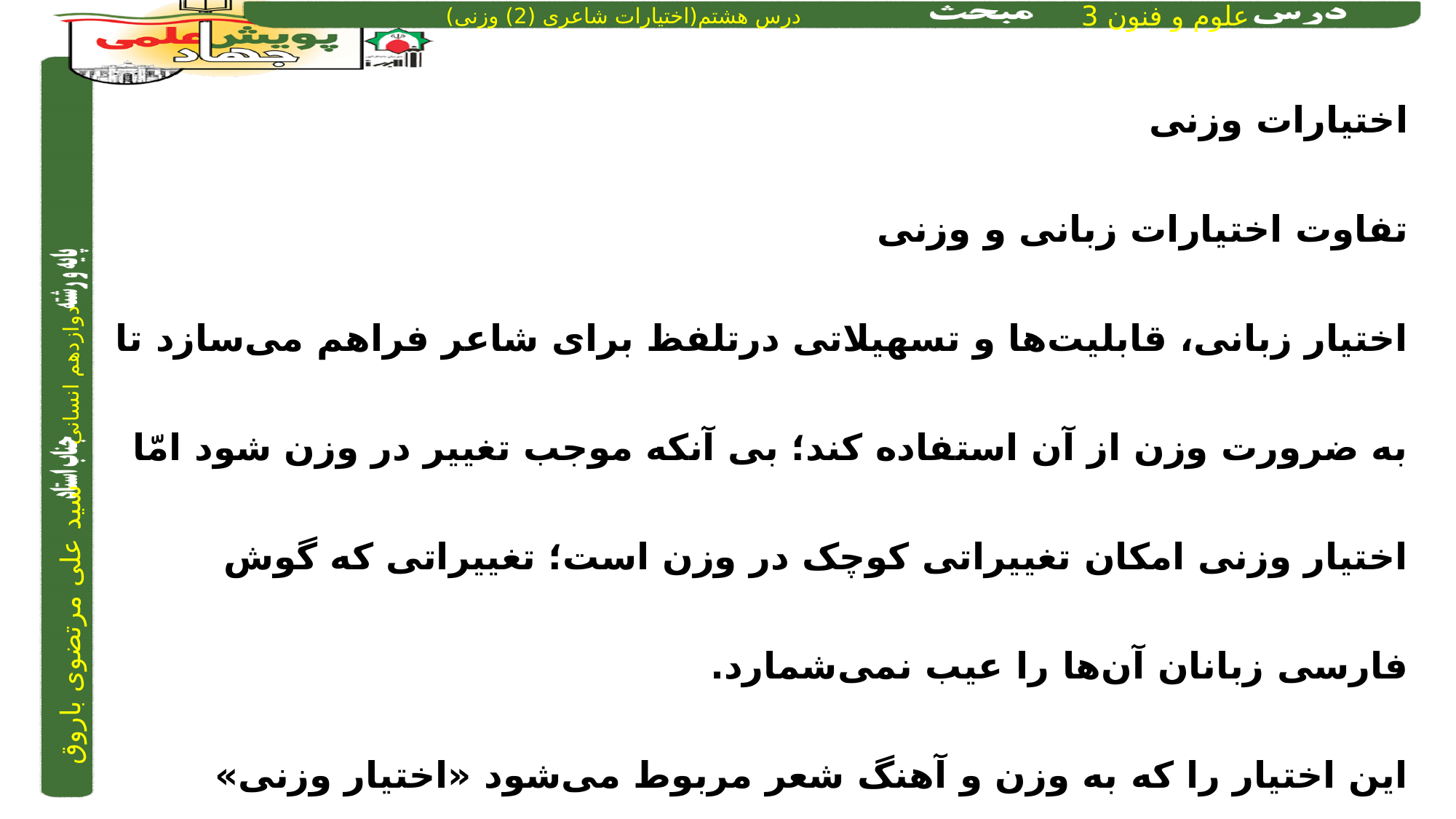

اختیارات وزنی
تفاوت اختیارات زبانی و وزنی
اختیار زبانی، قابلیت‌ها و تسهیلاتی درتلفظ برای شاعر فراهم می‌سازد تا به ضرورت وزن از آن استفاده کند؛ بی آنکه موجب تغییر در وزن شود امّا اختیار وزنی امکان تغییراتی کوچک در وزن است؛ تغییراتی که گوش فارسی زبانان آن‌ها را عیب نمی‌شمارد.
این اختیار را که به وزن و آهنگ شعر مربوط می‌شود «اختیار وزنی» می‌نامند.